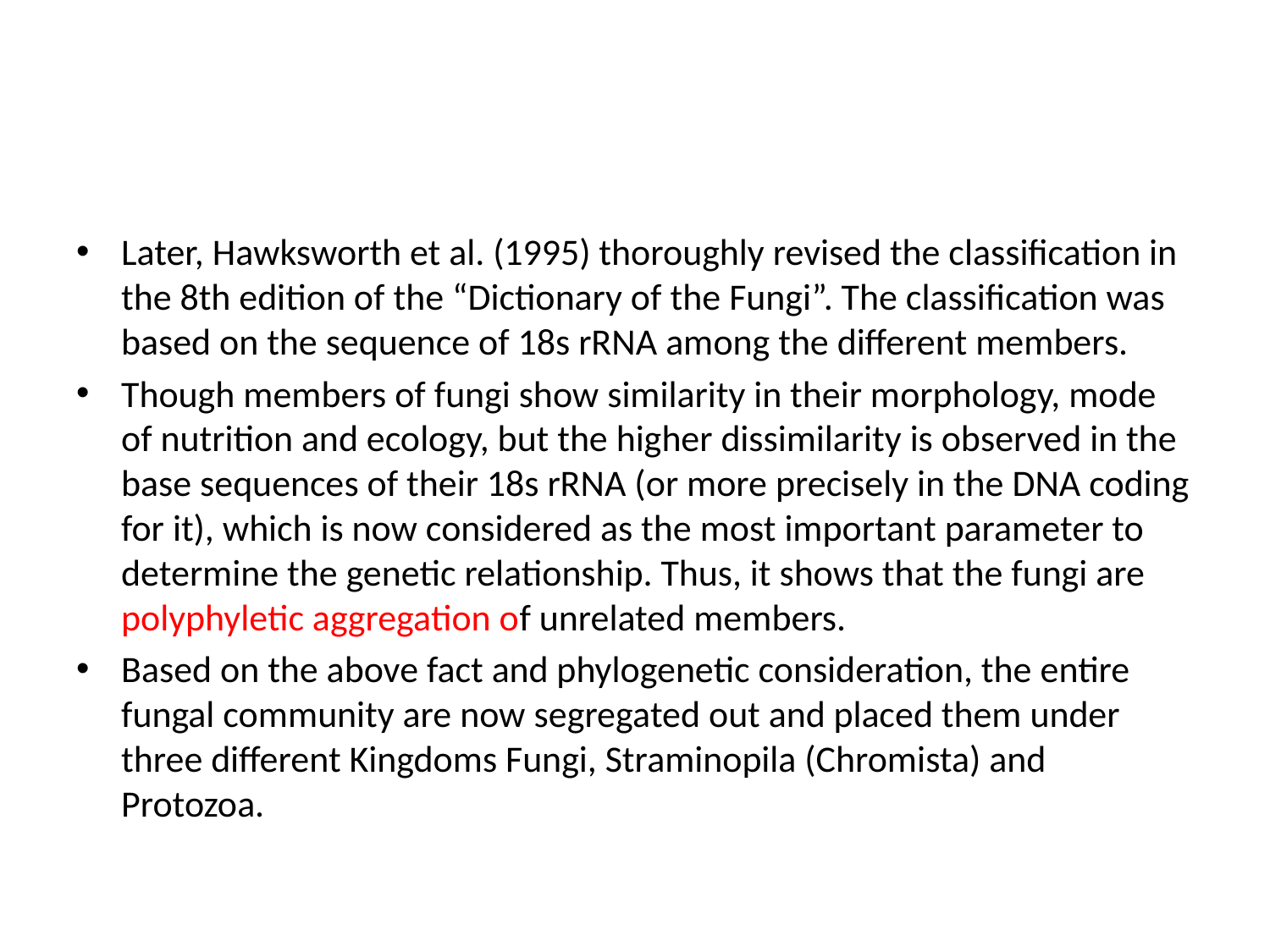

#
Later, Hawksworth et al. (1995) thoroughly revised the classification in the 8th edition of the “Dictionary of the Fungi”. The classification was based on the sequence of 18s rRNA among the different members.
Though members of fungi show similarity in their morphology, mode of nutrition and ecology, but the higher dissimilarity is observed in the base sequences of their 18s rRNA (or more precisely in the DNA coding for it), which is now considered as the most important parameter to determine the genetic relationship. Thus, it shows that the fungi are polyphyletic aggregation of unrelated members.
Based on the above fact and phylogenetic consideration, the entire fungal community are now segregated out and placed them under three different Kingdoms Fungi, Straminopila (Chromista) and Protozoa.